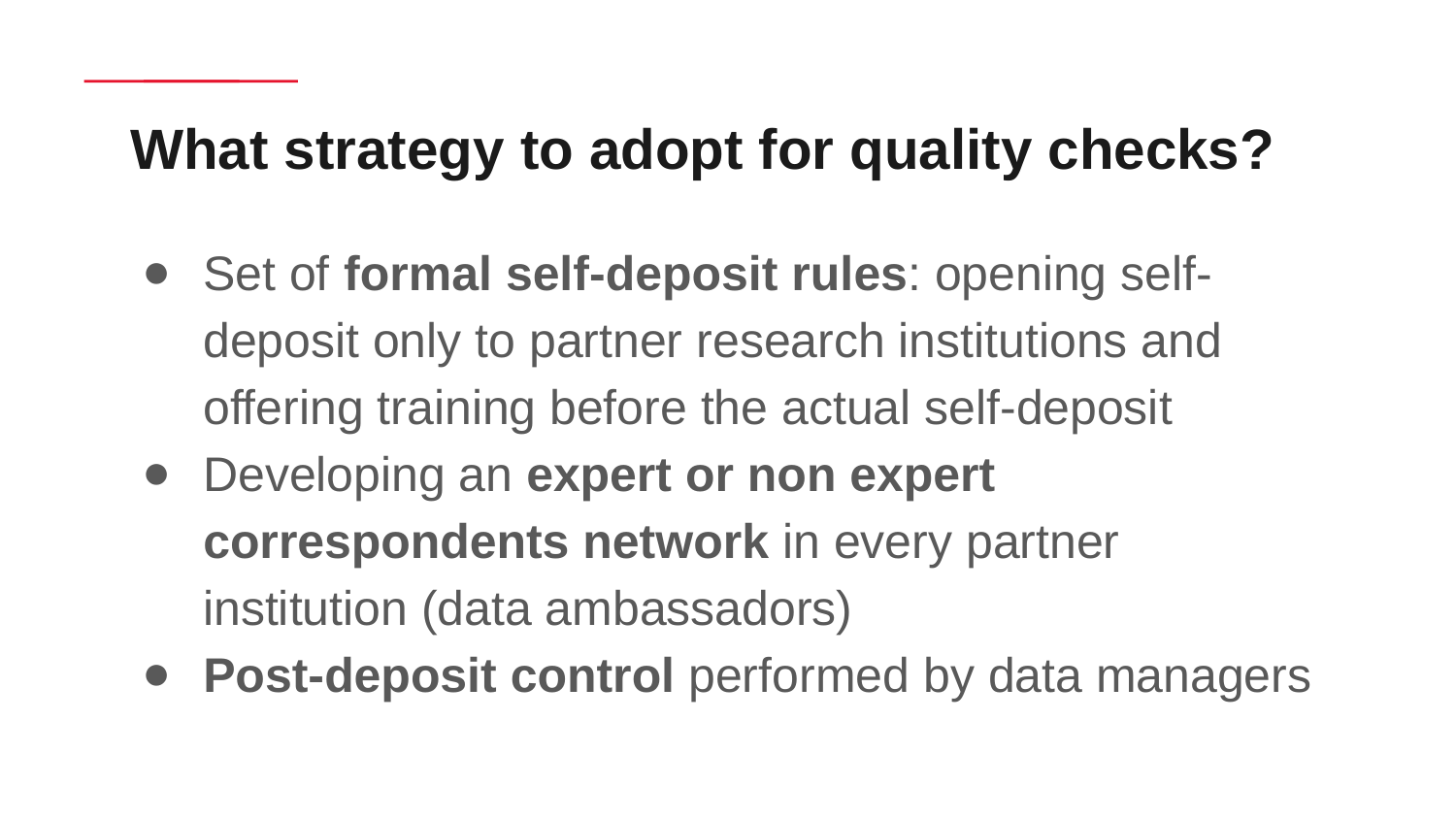

# What strategy to adopt for quality checks?
Set of formal self-deposit rules: opening self-deposit only to partner research institutions and offering training before the actual self-deposit
Developing an expert or non expert correspondents network in every partner institution (data ambassadors)
Post-deposit control performed by data managers